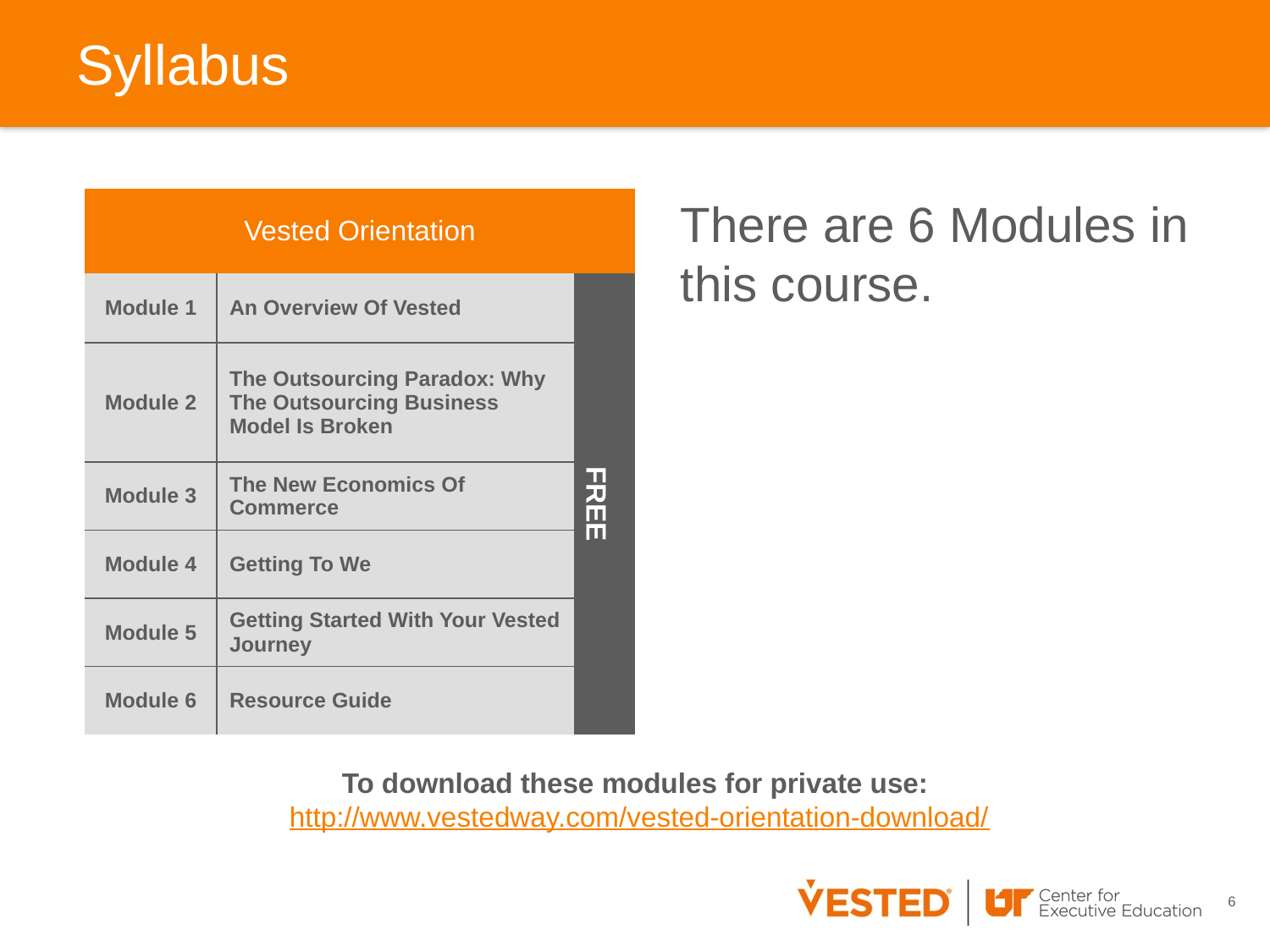

# Syllabus
There are 6 Modules in this course.
| Vested Orientation |  |  |
| --- | --- | --- |
| Module 1 | An Overview Of Vested | FREE |
| Module 2 | The Outsourcing Paradox: Why The Outsourcing Business Model Is Broken |  |
| Module 3 | The New Economics Of Commerce |  |
| Module 4 | Getting To We |  |
| Module 5 | Getting Started With Your Vested Journey |  |
| Module 6 | Resource Guide |  |
To download these modules for private use:
 http://www.vestedway.com/vested-orientation-download/
6